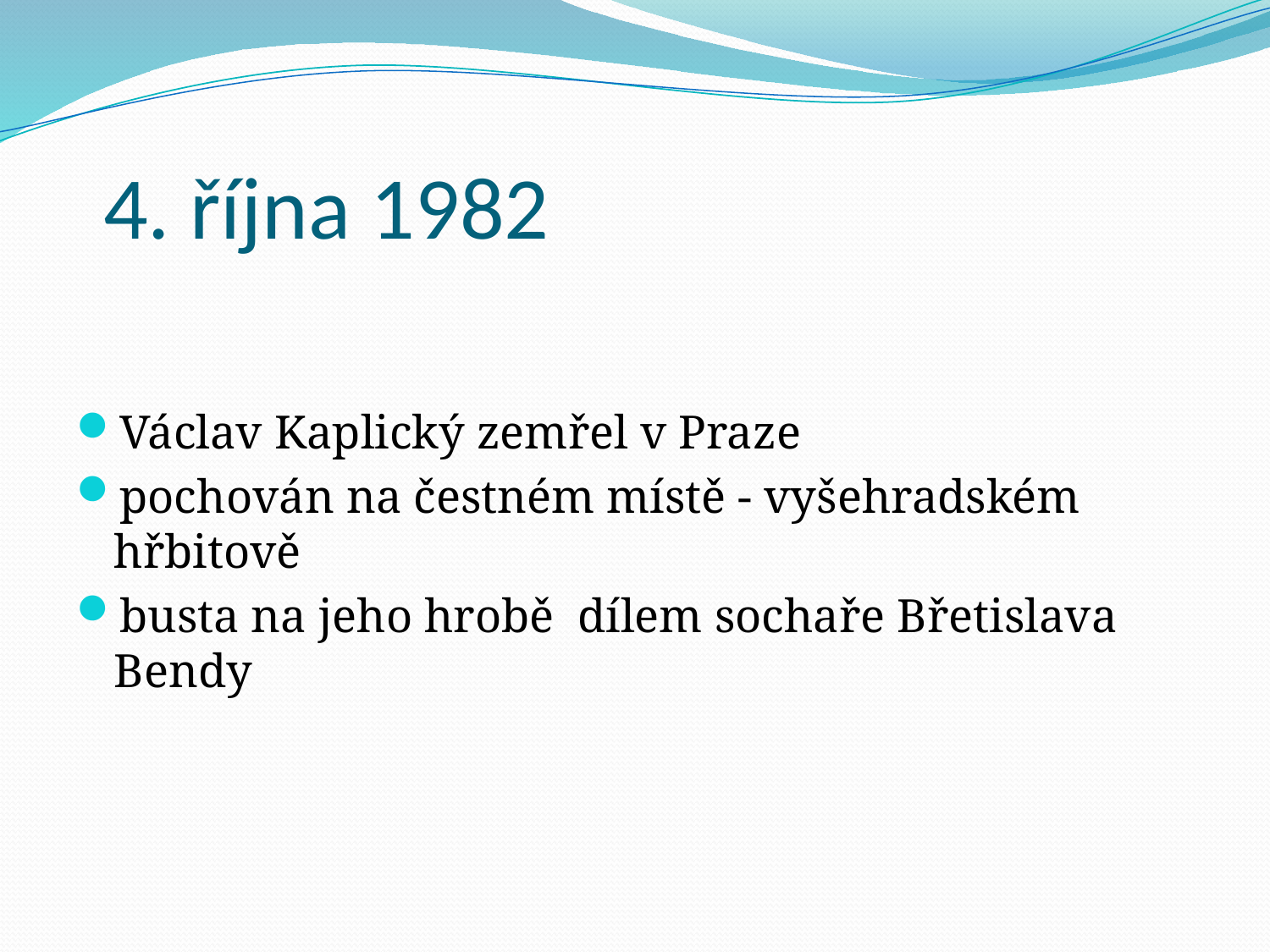

# 4. října 1982

Václav Kaplický zemřel v Praze
pochován na čestném místě - vyšehradském hřbitově
busta na jeho hrobě  dílem sochaře Břetislava Bendy